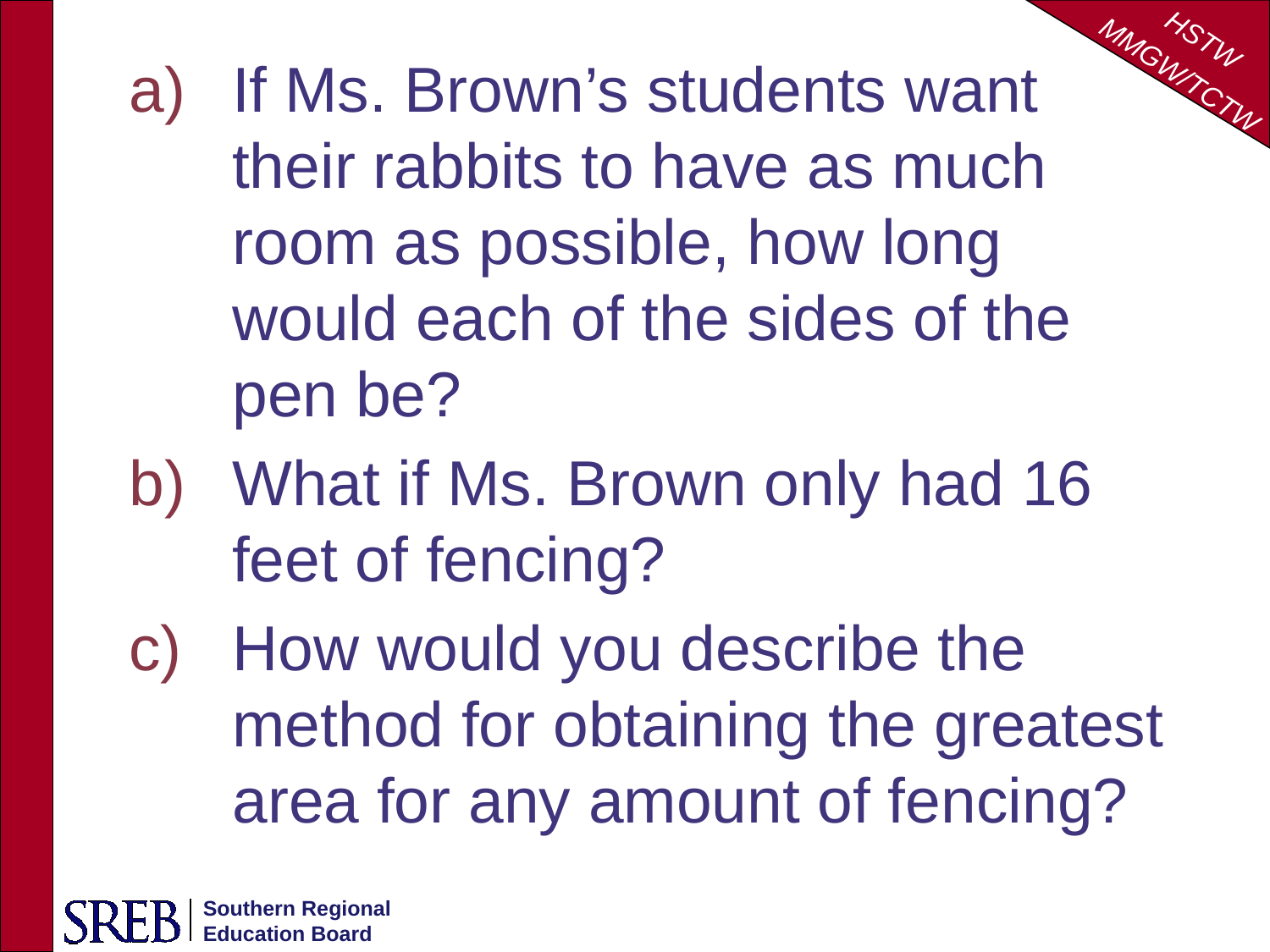

If Ms. Brown’s students want their rabbits to have as much room as possible, how long would each of the sides of the pen be?
What if Ms. Brown only had 16 feet of fencing?
How would you describe the method for obtaining the greatest area for any amount of fencing?